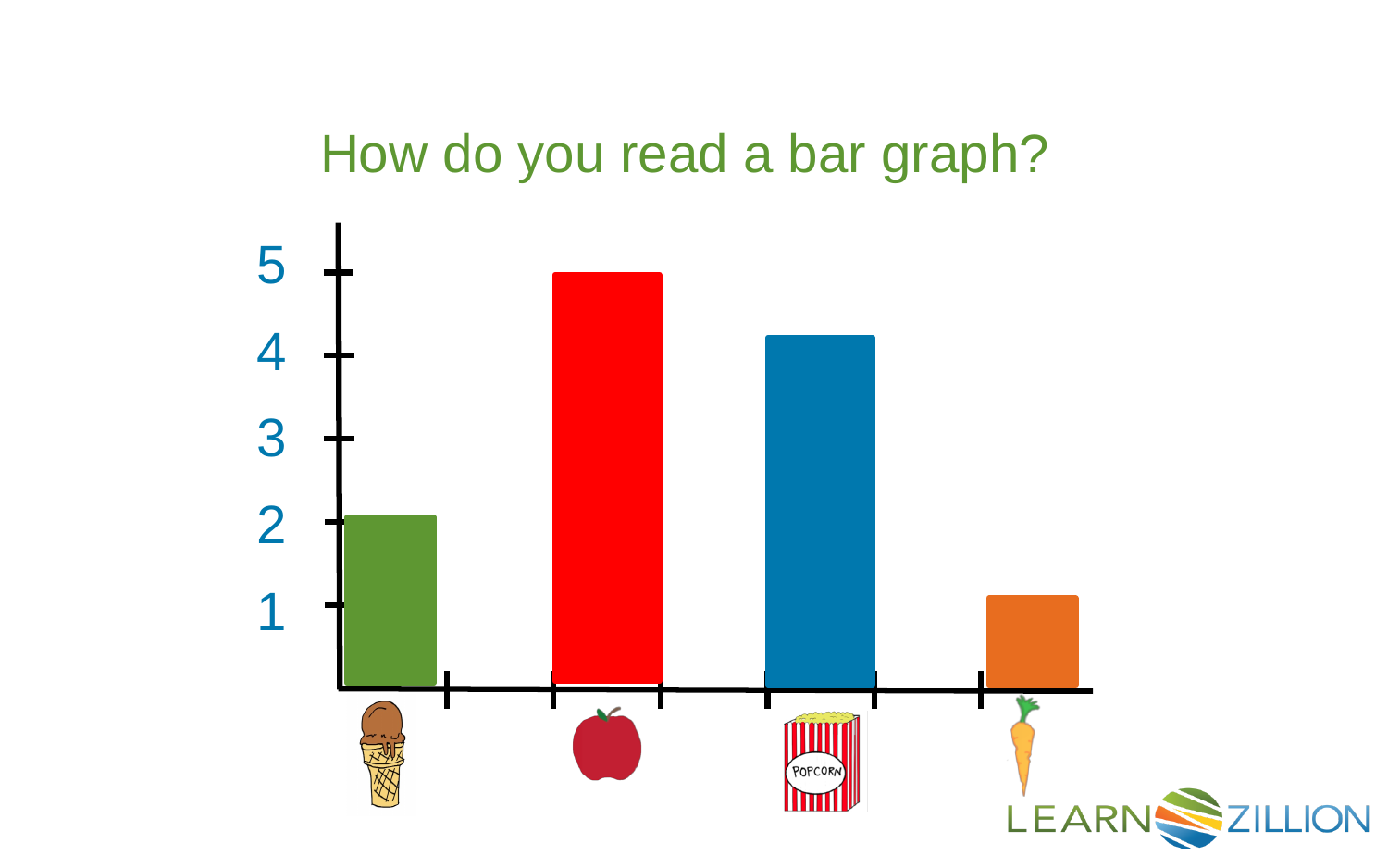

How do you read a bar graph?
5

4

3
2

1